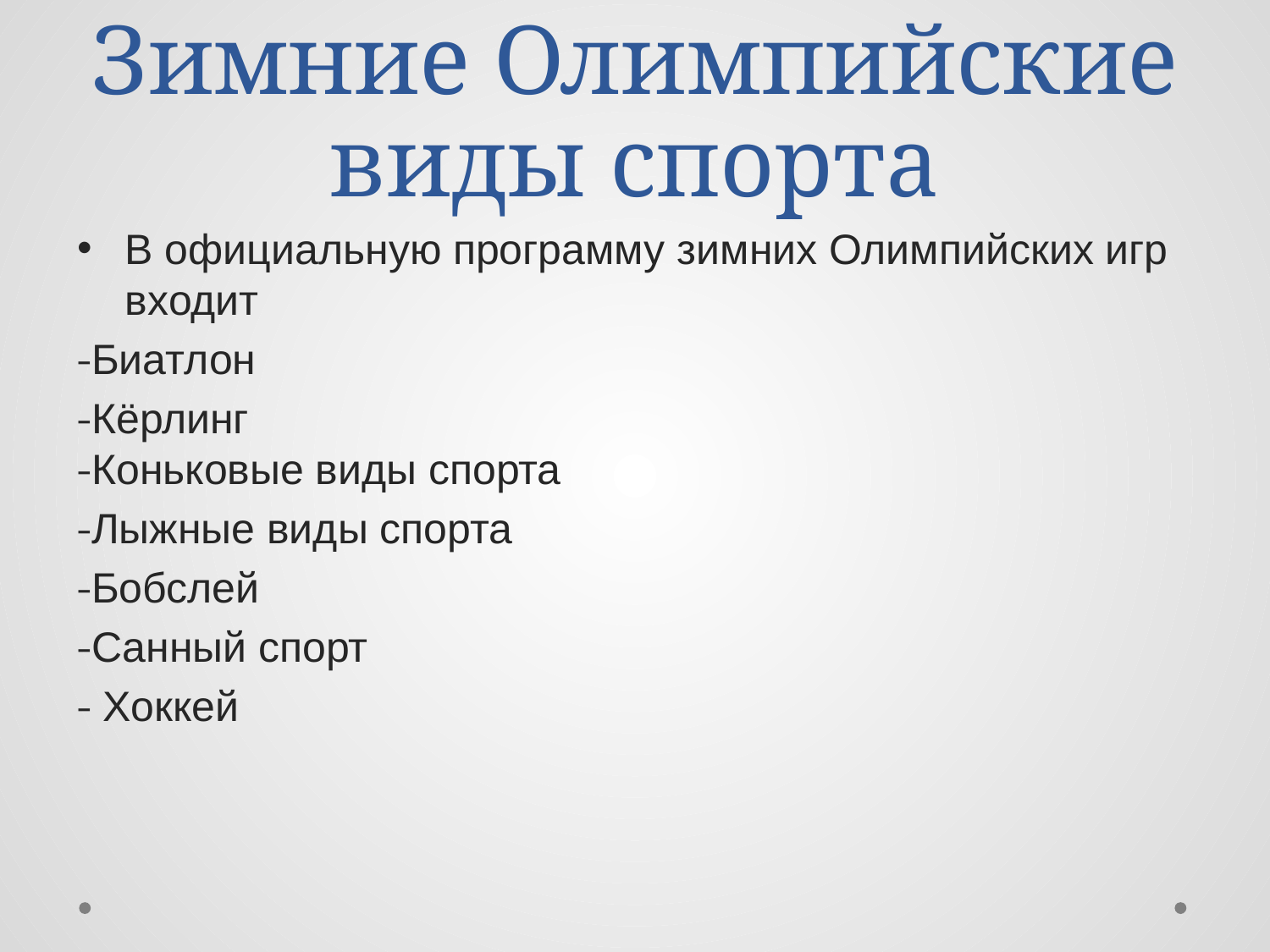

# Зимние Олимпийские виды спорта
В официальную программу зимних Олимпийских игр входит
-Биатлон
-Кёрлинг
-Коньковые виды спорта
-Лыжные виды спорта
-Бобслей
-Санный спорт
- Хоккей